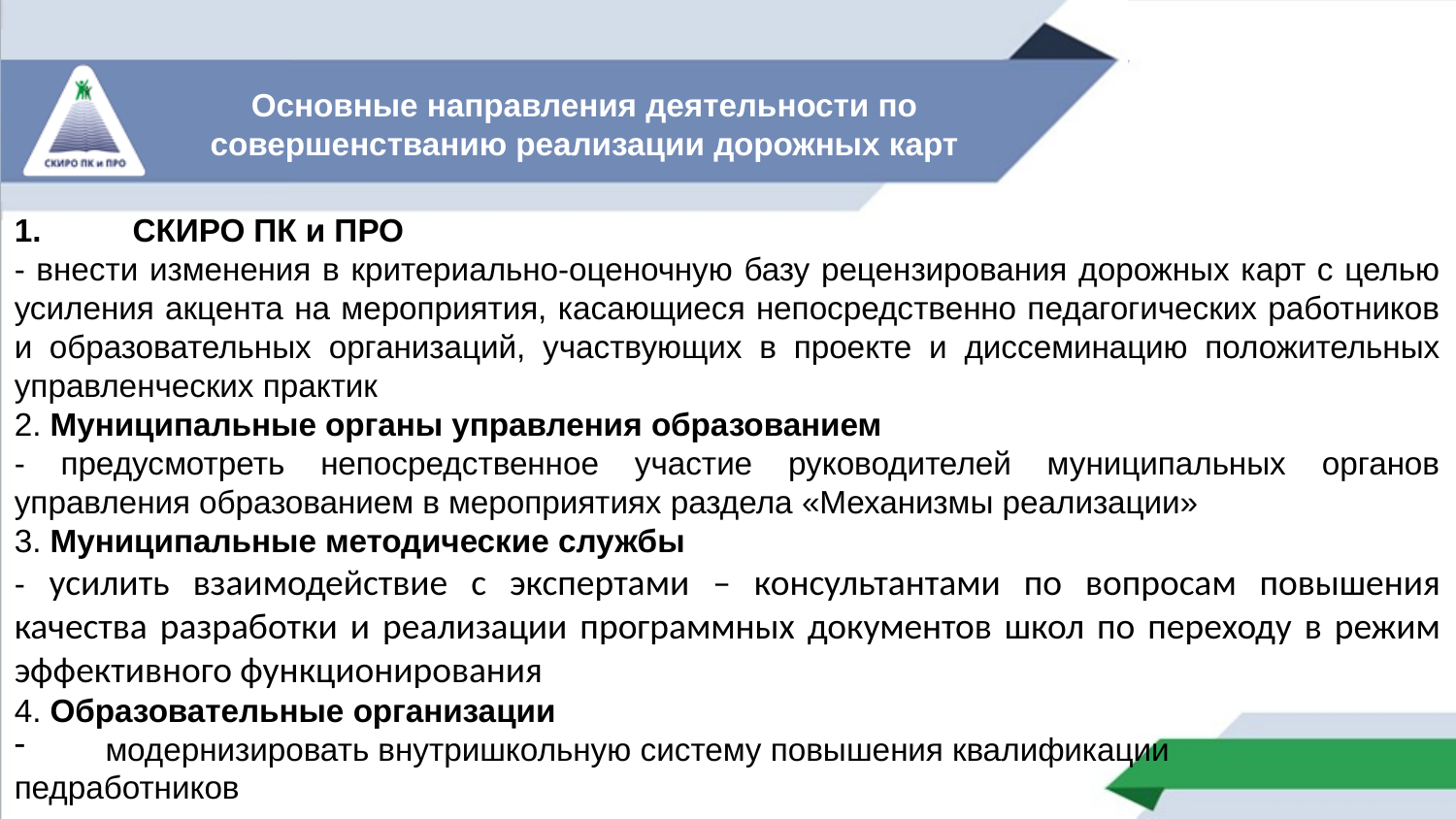

# Основные направления деятельности по совершенстванию реализации дорожных карт
СКИРО ПК и ПРО
- внести изменения в критериально-оценочную базу рецензирования дорожных карт с целью усиления акцента на мероприятия, касающиеся непосредственно педагогических работников и образовательных организаций, участвующих в проекте и диссеминацию положительных управленческих практик
2. Муниципальные органы управления образованием
- предусмотреть непосредственное участие руководителей муниципальных органов управления образованием в мероприятиях раздела «Механизмы реализации»
3. Муниципальные методические службы
- усилить взаимодействие с экспертами – консультантами по вопросам повышения качества разработки и реализации программных документов школ по переходу в режим эффективного функционирования
4. Образовательные организации
модернизировать внутришкольную систему повышения квалификации
педработников